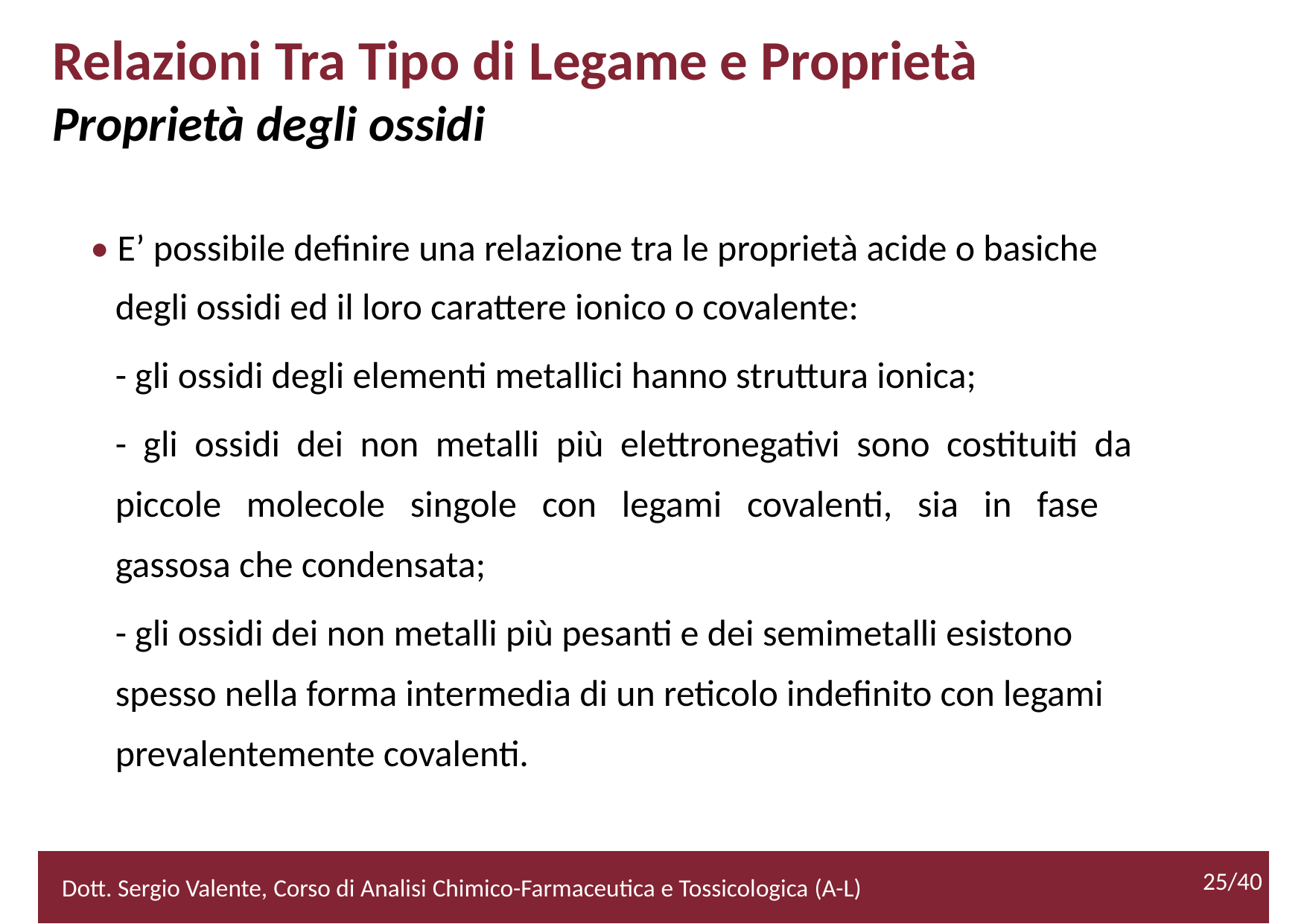

Relazioni Tra Tipo di Legame e Proprietà
Proprietà degli ossidi
• E’ possibile definire una relazione tra le proprietà acide o basiche

		degli ossidi ed il loro carattere ionico o covalente:

		- gli ossidi degli elementi metallici hanno struttura ionica;

		-  gli  ossidi  dei  non  metalli  più  elettronegativi  sono  costituiti  da

		piccole   molecole   singole   con   legami   covalenti,   sia   in   fase

		gassosa che condensata;

		- gli ossidi dei non metalli più pesanti e dei semimetalli esistono

		spesso nella forma intermedia di un reticolo indefinito con legami

		prevalentemente covalenti.

			25/40

25/40
2/52
Dott. Sergio Valente, Corso di Analisi Chimico-Farmaceutica e Tossicologica (A-L)